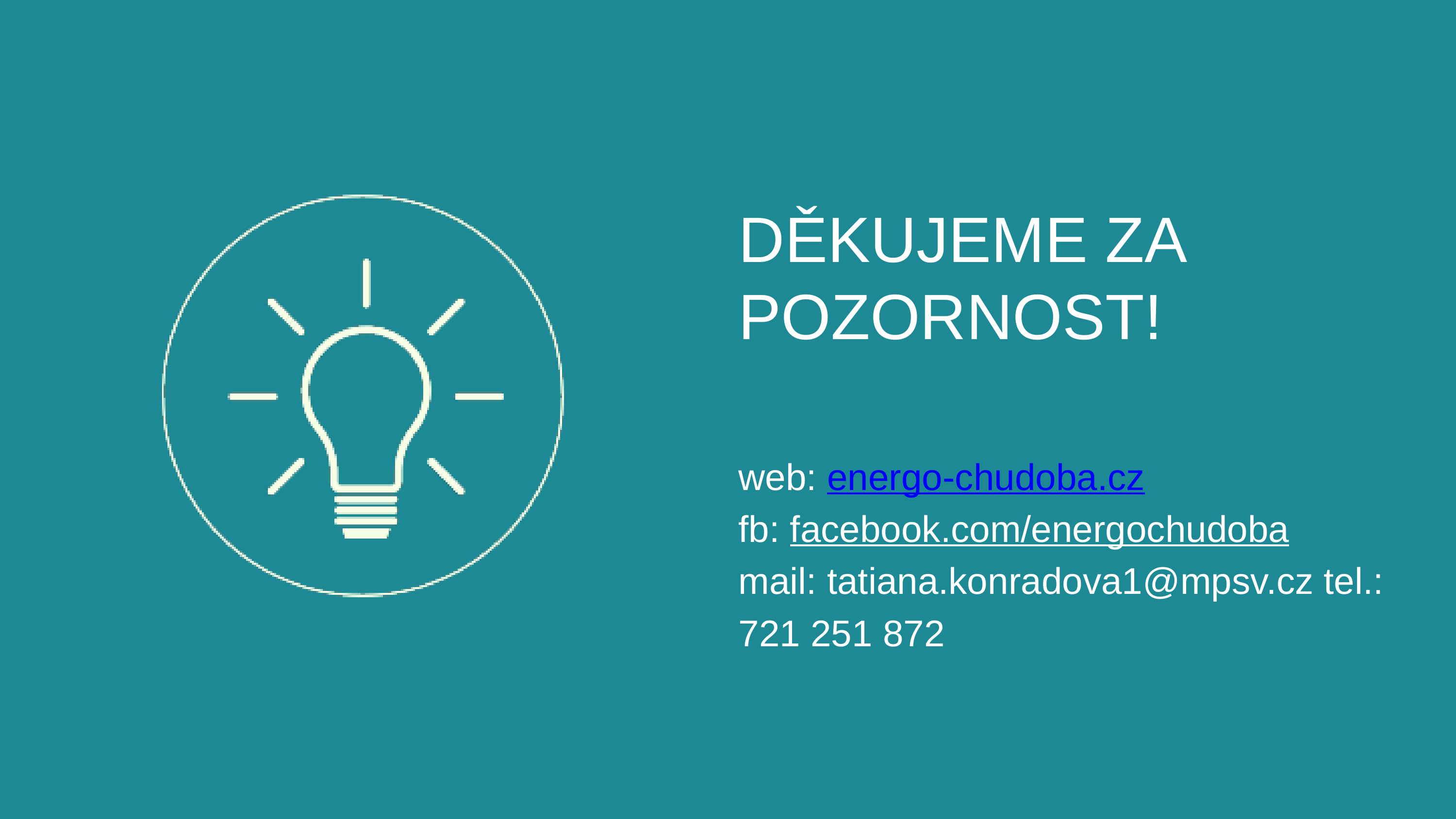

DĚKUJEME ZA POZORNOST!
web: energo-chudoba.cz
fb: facebook.com/energochudoba
mail: tatiana.konradova1@mpsv.cz tel.: 721 251 872